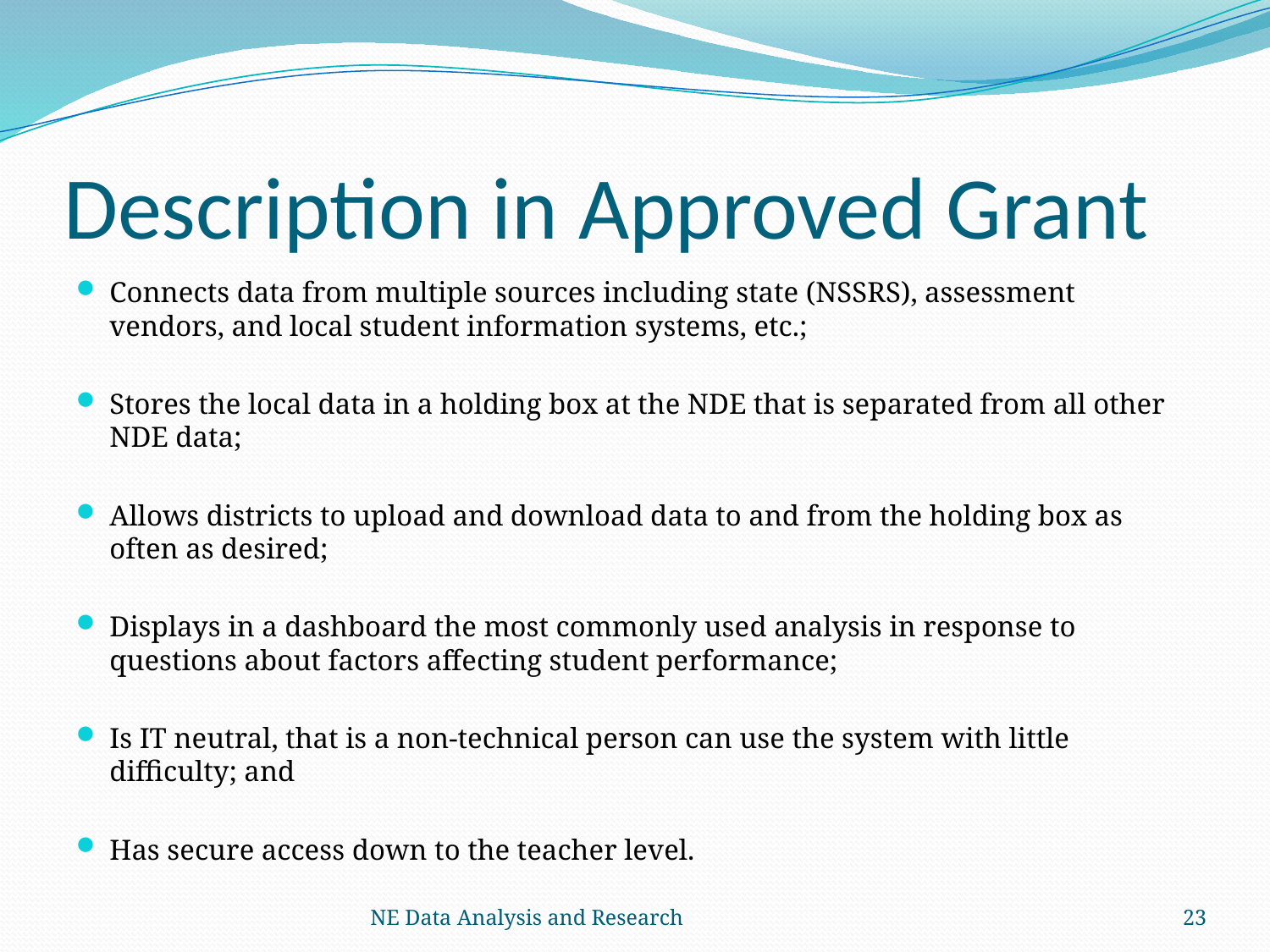

# Description in Approved Grant
Connects data from multiple sources including state (NSSRS), assessment vendors, and local student information systems, etc.;

Stores the local data in a holding box at the NDE that is separated from all other NDE data;

Allows districts to upload and download data to and from the holding box as often as desired;

Displays in a dashboard the most commonly used analysis in response to questions about factors affecting student performance;

Is IT neutral, that is a non-technical person can use the system with little difficulty; and

Has secure access down to the teacher level.
NE Data Analysis and Research
23